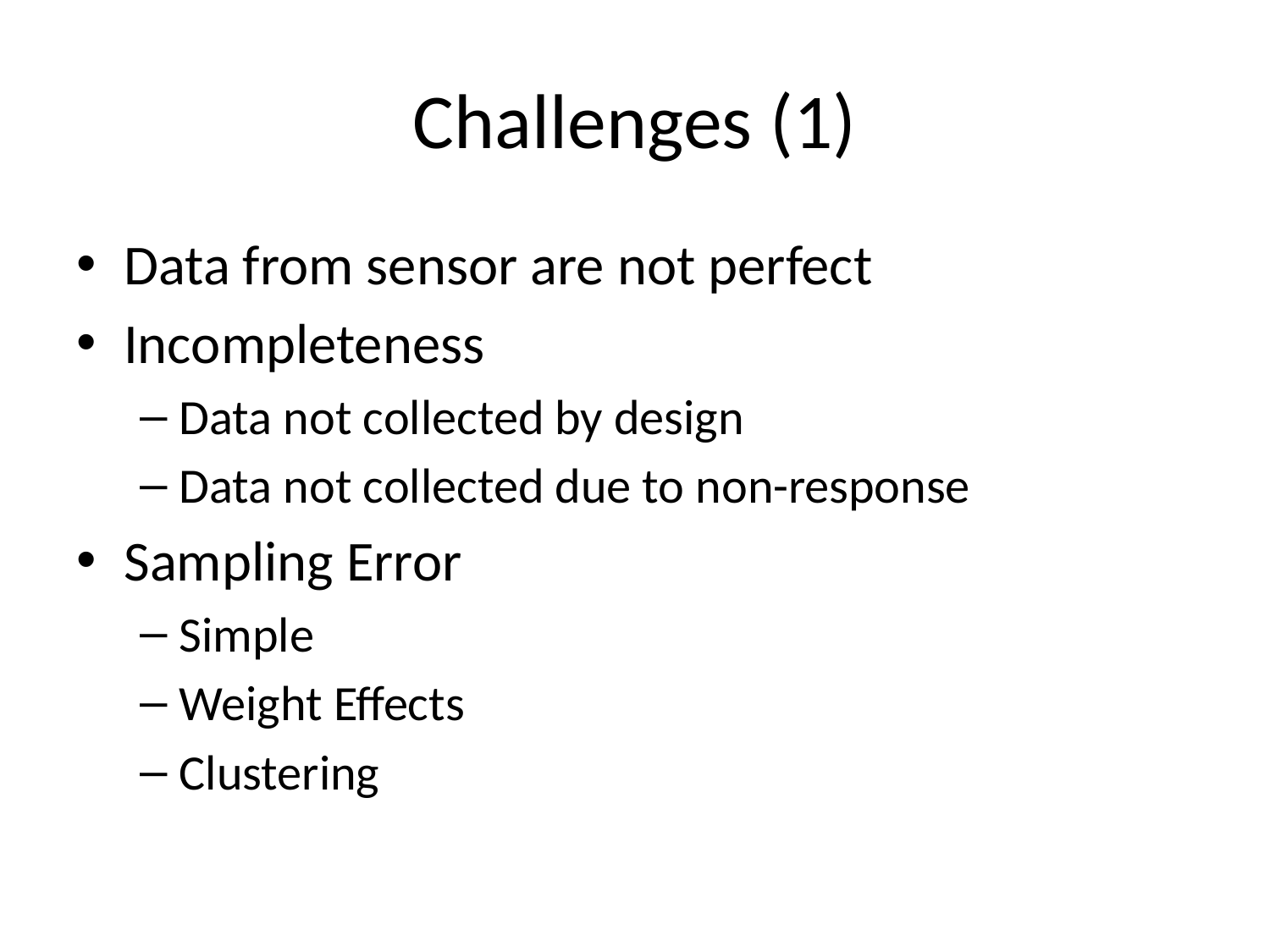

# Challenges (1)
Data from sensor are not perfect
Incompleteness
Data not collected by design
Data not collected due to non-response
Sampling Error
Simple
Weight Effects
Clustering